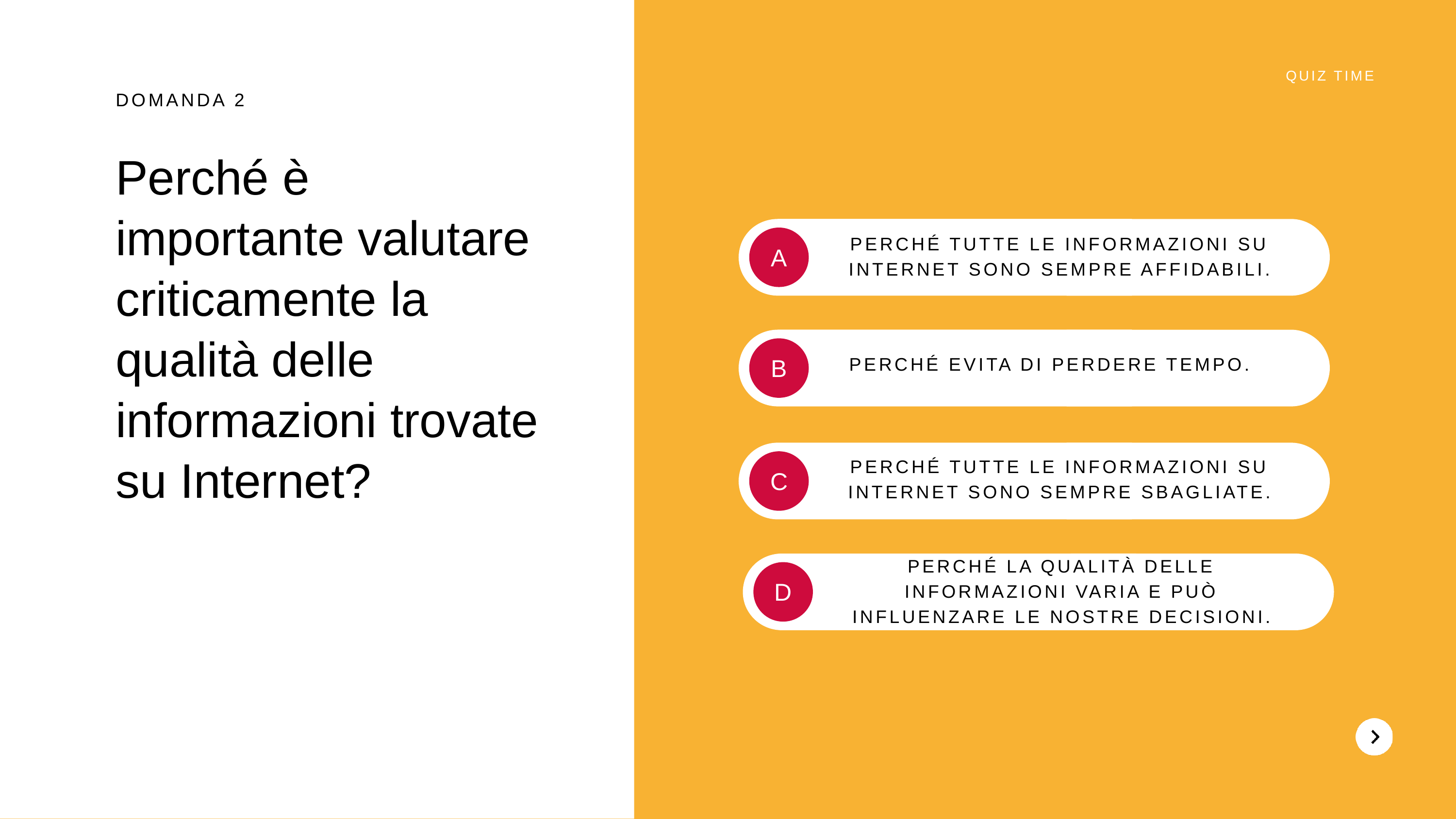

QUIZ TIME
DOMANDA 2
Perché è importante valutare criticamente la qualità delle informazioni trovate su Internet?

PERCHÉ TUTTE LE INFORMAZIONI SU INTERNET SONO SEMPRE AFFIDABILI.
A

B
PERCHÉ EVITA DI PERDERE TEMPO.

PERCHÉ TUTTE LE INFORMAZIONI SU INTERNET SONO SEMPRE SBAGLIATE.
C
PERCHÉ LA QUALITÀ DELLE INFORMAZIONI VARIA E PUÒ INFLUENZARE LE NOSTRE DECISIONI.

D